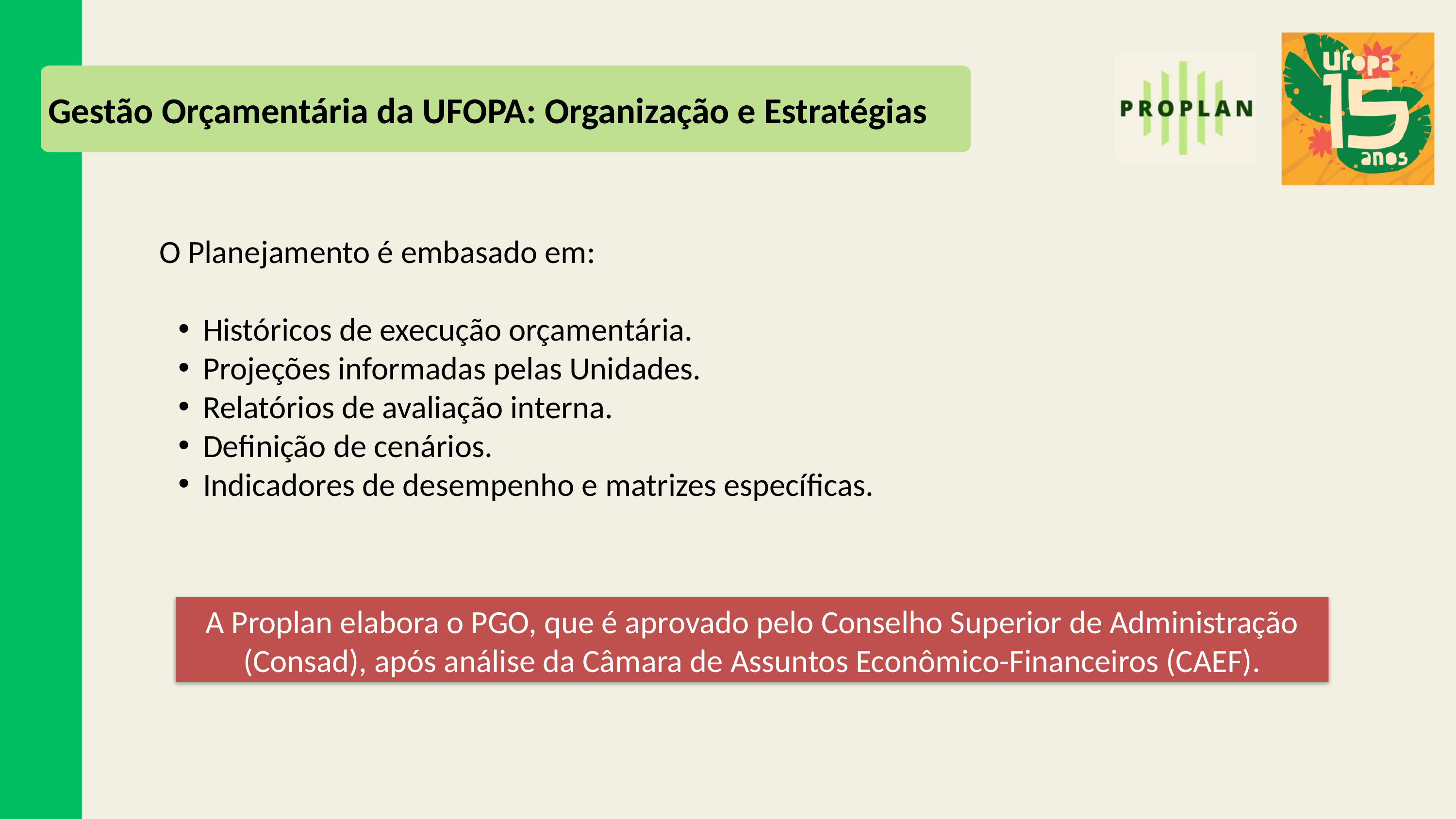

Gestão Orçamentária da UFOPA: Organização e Estratégias
O Planejamento é embasado em:

 Históricos de execução orçamentária.
 Projeções informadas pelas Unidades.
 Relatórios de avaliação interna.
 Definição de cenários.
 Indicadores de desempenho e matrizes específicas.
A Proplan elabora o PGO, que é aprovado pelo Conselho Superior de Administração (Consad), após análise da Câmara de Assuntos Econômico-Financeiros (CAEF).